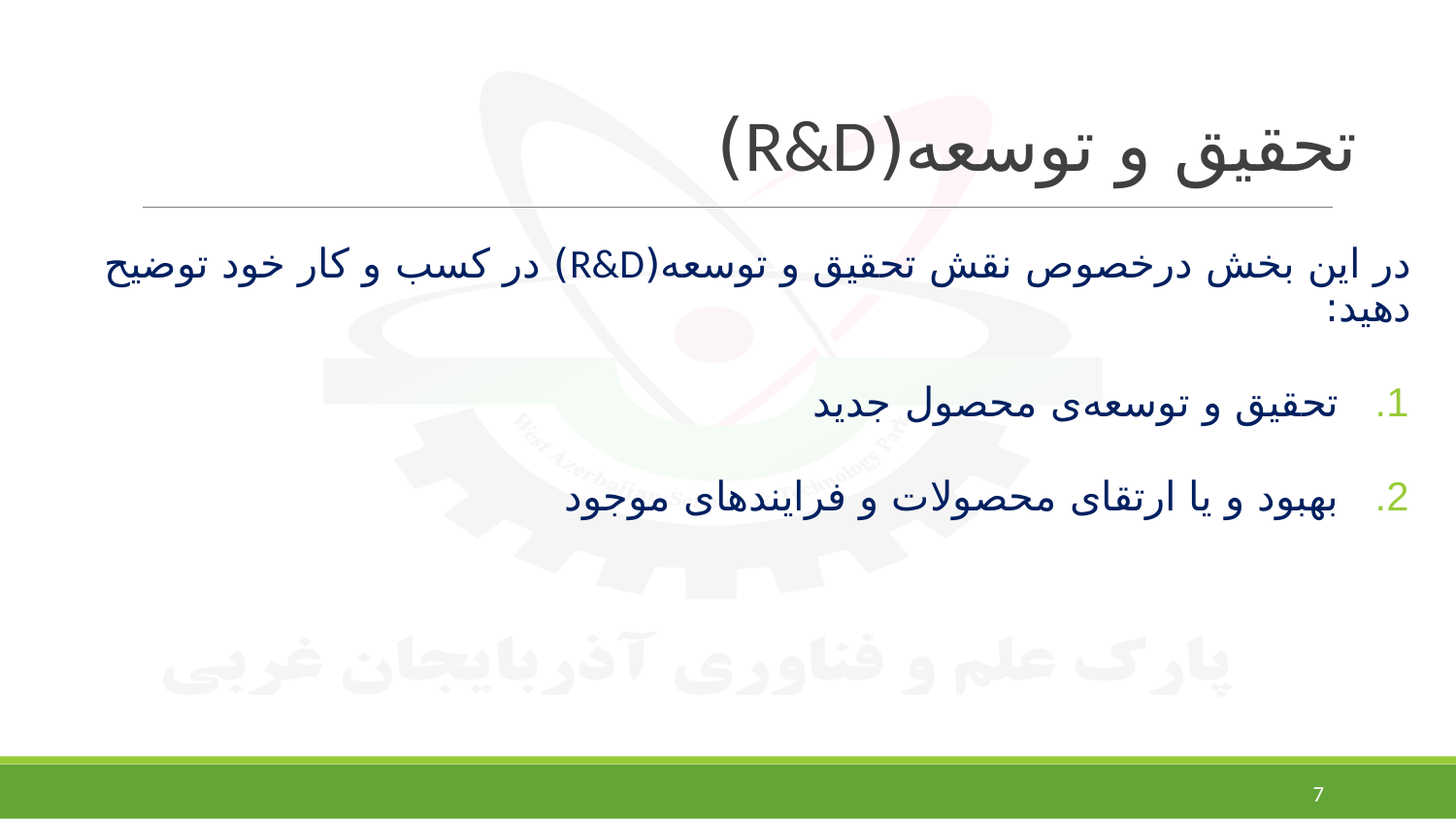

# تحقیق و توسعه(R&D)

در این بخش درخصوص نقش تحقیق و توسعه(R&D) در کسب و کار خود توضیح دهید:
تحقیق‌ و توسعه‌ی محصول جدید
بهبود و یا ارتقای محصولات و فرایندهای موجود

7